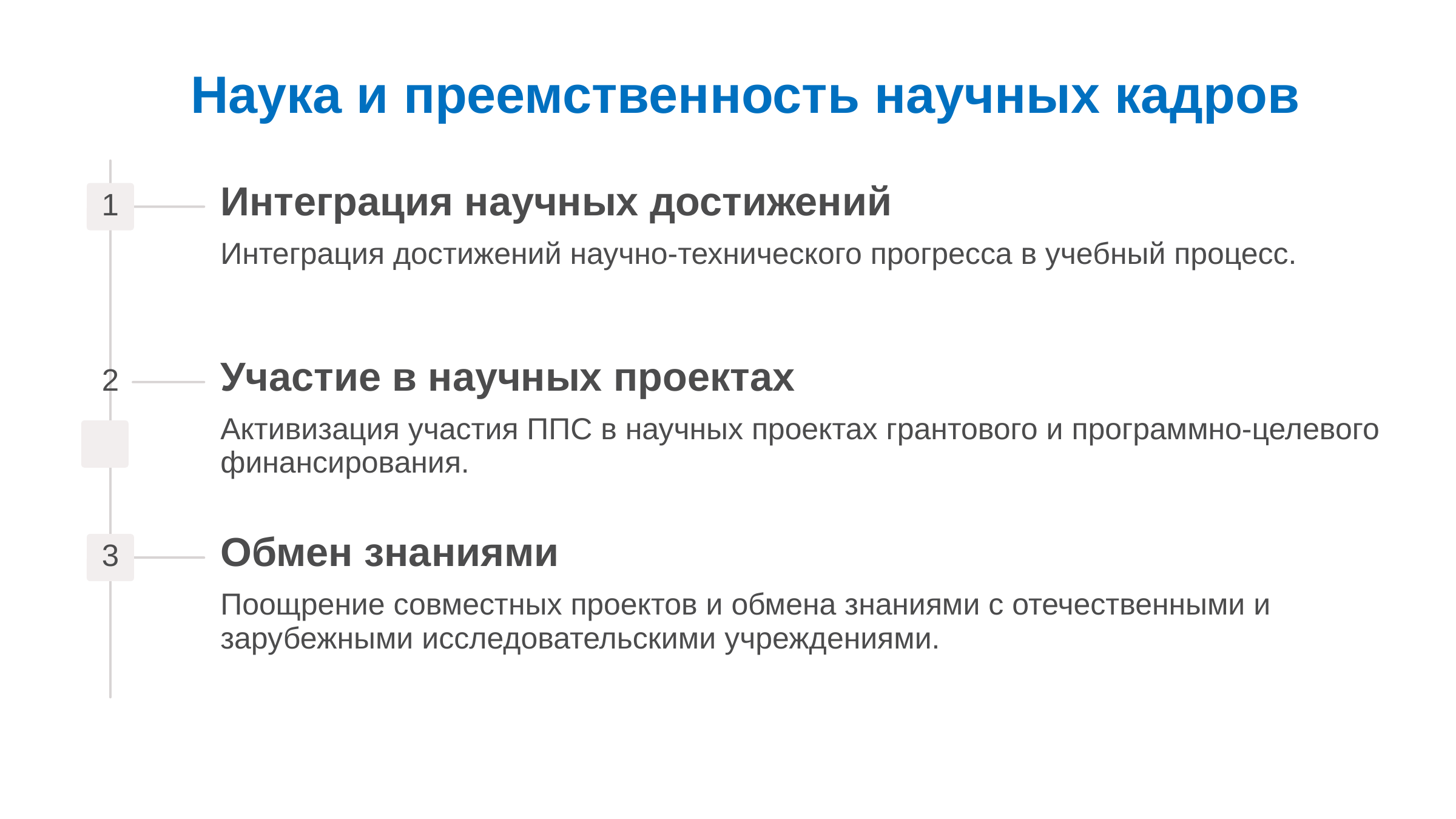

Наука и преемственность научных кадров

1
Интеграция научных достижений

Интеграция достижений научно-технического прогресса в учебный процесс.
2
Участие в научных проектах

Активизация участия ППС в научных проектах грантового и программно-целевого финансирования.

3
Обмен знаниями

Поощрение совместных проектов и обмена знаниями с отечественными и зарубежными исследовательскими учреждениями.